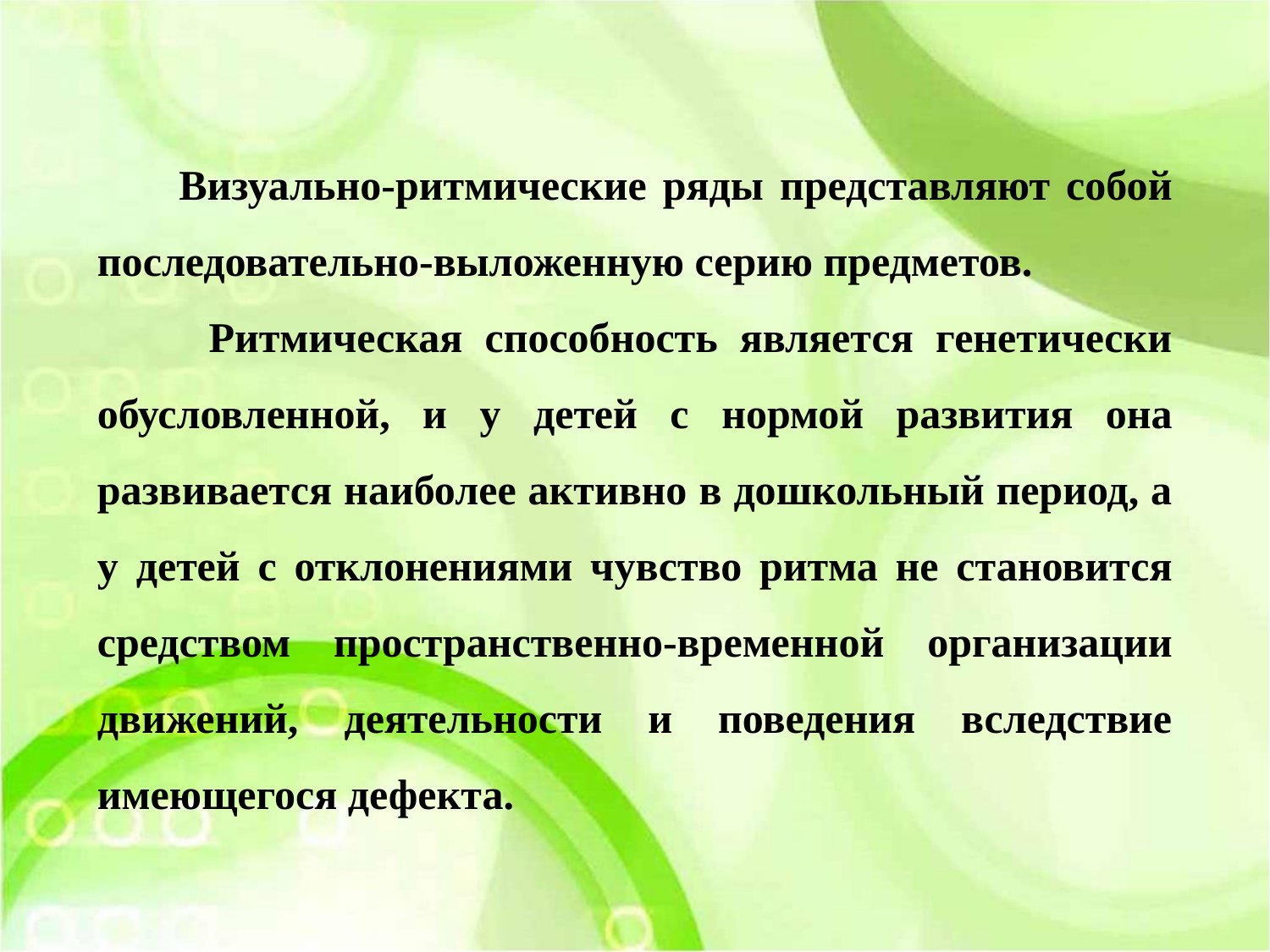

Визуально-ритмические ряды представляют собой последовательно-выложенную серию предметов.
     Ритмическая способность является генетически обусловленной, и у детей с нормой развития она развивается наиболее активно в дошкольный период, а у детей с отклонениями чувство ритма не становится средством пространственно-временной организации движений, деятельности и поведения вследствие имеющегося дефекта.